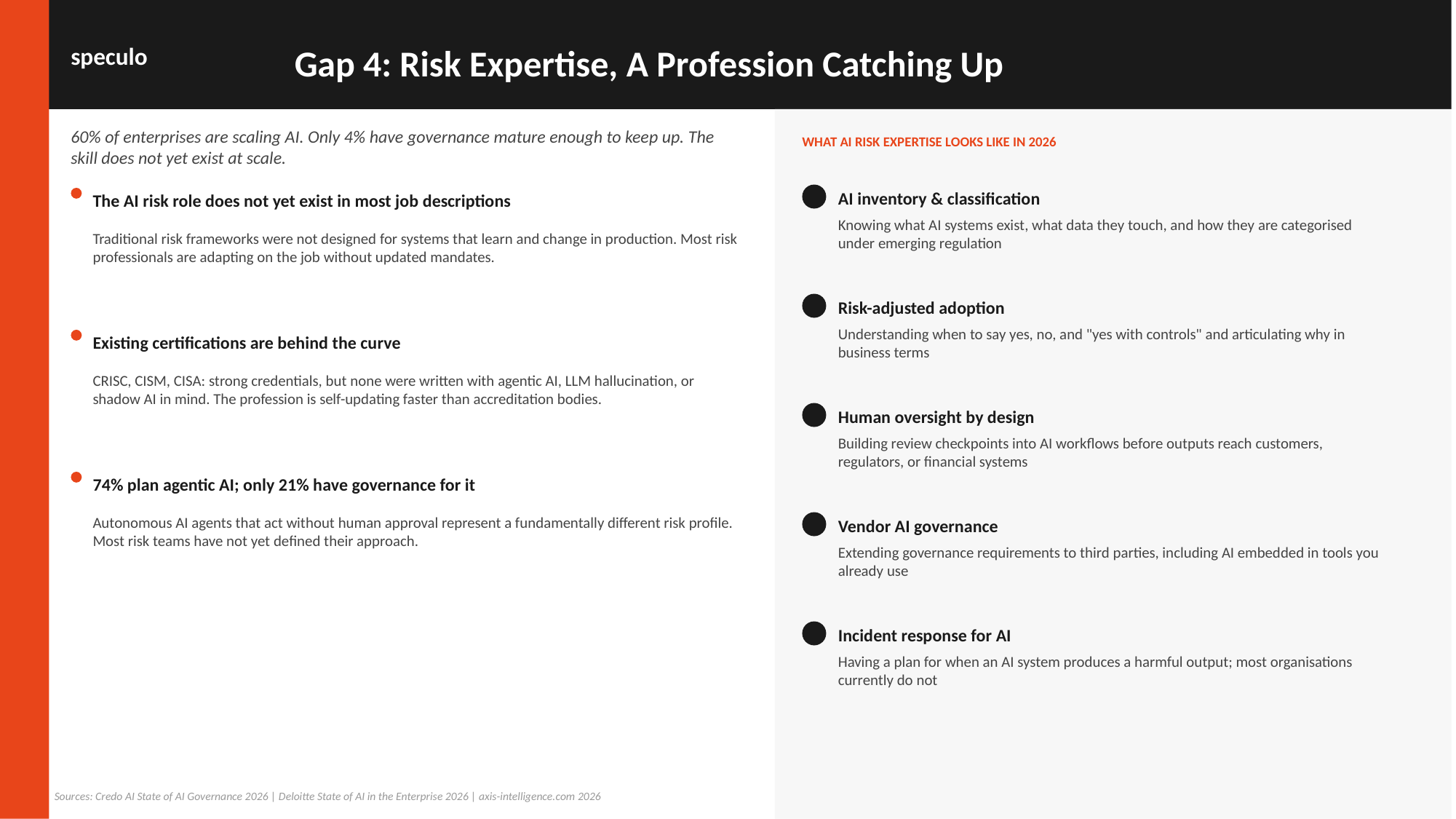

Gap 4: Risk Expertise, A Profession Catching Up
speculo

60% of enterprises are scaling AI. Only 4% have governance mature enough to keep up. The
WHAT AI RISK EXPERTISE LOOKS LIKE IN 2026
skill does not yet exist at scale.

AI inventory & classification

The AI risk role does not yet exist in most job descriptions
Knowing what AI systems exist, what data they touch, and how they are categorised
Traditional risk frameworks were not designed for systems that learn and change in production. Most risk
under emerging regulation
professionals are adapting on the job without updated mandates.

Risk-adjusted adoption
Understanding when to say yes, no, and "yes with controls" and articulating why in

Existing certifications are behind the curve
business terms
CRISC, CISM, CISA: strong credentials, but none were written with agentic AI, LLM hallucination, or
shadow AI in mind. The profession is self-updating faster than accreditation bodies.

Human oversight by design
Building review checkpoints into AI workflows before outputs reach customers,
regulators, or financial systems

74% plan agentic AI; only 21% have governance for it

Autonomous AI agents that act without human approval represent a fundamentally different risk profile.
Vendor AI governance
Most risk teams have not yet defined their approach.
Extending governance requirements to third parties, including AI embedded in tools you
already use

Incident response for AI
Having a plan for when an AI system produces a harmful output; most organisations
currently do not
Sources: Credo AI State of AI Governance 2026 | Deloitte State of AI in the Enterprise 2026 | axis-intelligence.com 2026